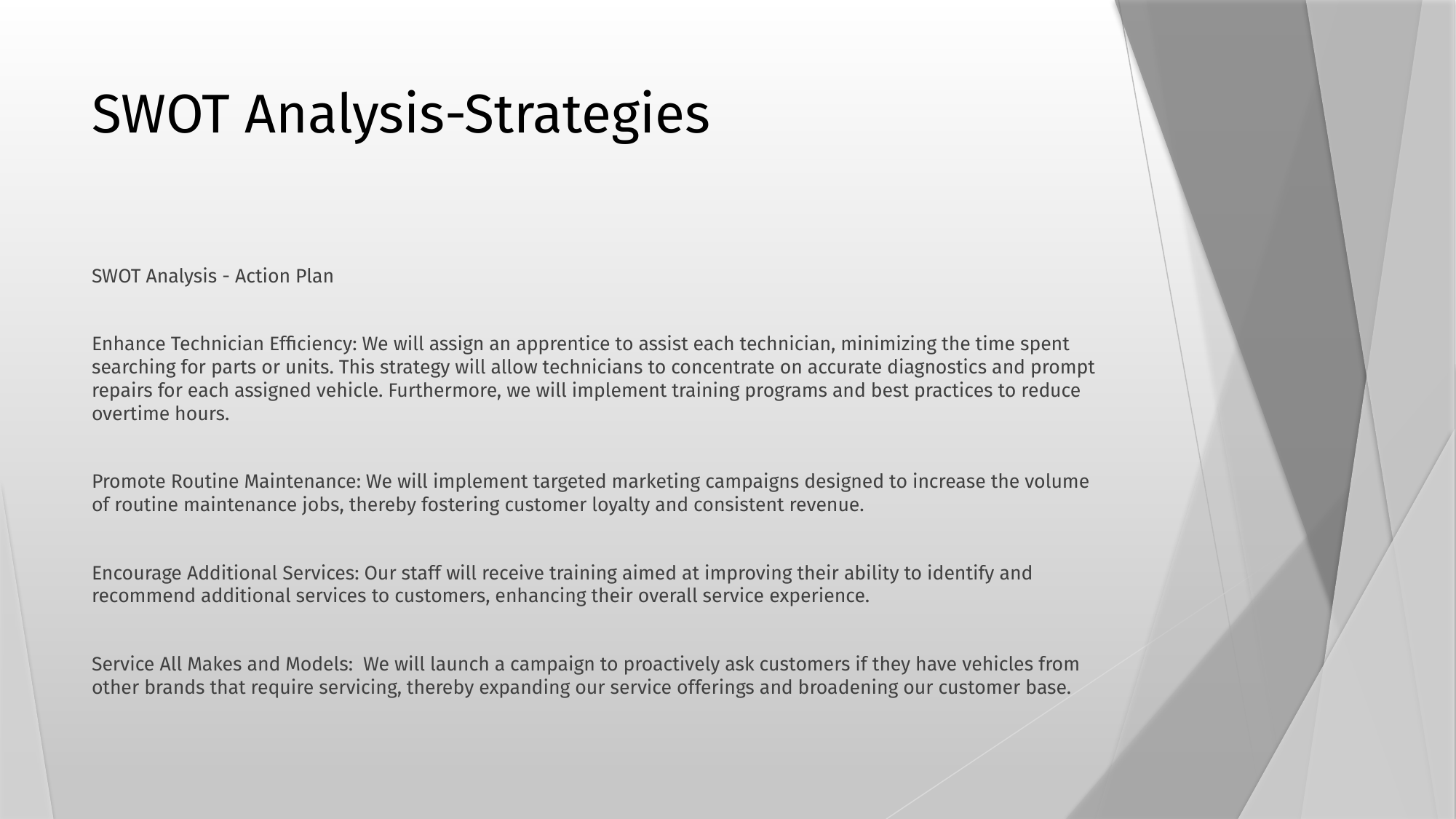

# SWOT Analysis-Strategies
SWOT Analysis - Action Plan

Enhance Technician Efficiency: We will assign an apprentice to assist each technician, minimizing the time spent searching for parts or units. This strategy will allow technicians to concentrate on accurate diagnostics and prompt repairs for each assigned vehicle. Furthermore, we will implement training programs and best practices to reduce overtime hours.

Promote Routine Maintenance: We will implement targeted marketing campaigns designed to increase the volume of routine maintenance jobs, thereby fostering customer loyalty and consistent revenue.

Encourage Additional Services: Our staff will receive training aimed at improving their ability to identify and recommend additional services to customers, enhancing their overall service experience.

Service All Makes and Models:  We will launch a campaign to proactively ask customers if they have vehicles from other brands that require servicing, thereby expanding our service offerings and broadening our customer base.